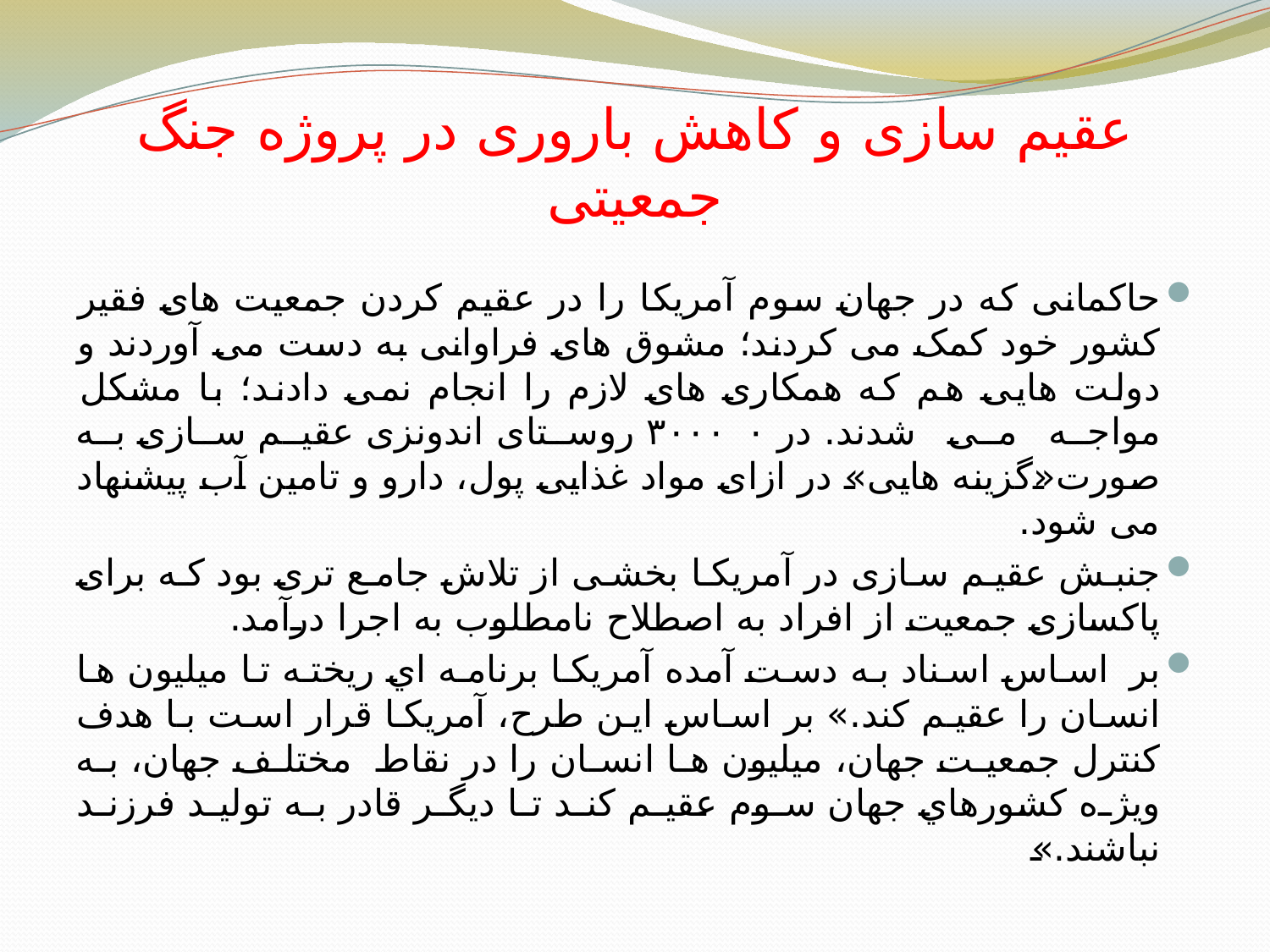

# عقیم سازی و کاهش باروری در پروژه جنگ جمعیتی
حاکمانی که در جهان سوم آمریکا را در عقیم کردن جمعیت های فقیر کشور خود کمک می کردند؛ مشوق های فراوانی به دست می آوردند و دولت هایی هم که همکاری های لازم را انجام نمی دادند؛ با مشکل مواجه می شدند. در ۳۰۰۰۰ روستای اندونزی عقیم سازی به صورت«گزینه هایی» در ازای مواد غذایی پول، دارو و تامین آب پیشنهاد می شود.
جنبش عقیم سازی در آمریکا بخشی از تلاش جامع تری بود که برای پاکسازی جمعیت از افراد به اصطلاح نامطلوب به اجرا درآمد.
بر اساس اسناد به دست آمده آمريكا برنامه اي ريخته تا ميليون ها انسان را عقيم كند.» بر اساس اين طرح، آمريكا قرار است با هدف كنترل جمعيت جهان، ميليون ها انسان را در نقاط مختلف جهان، به ويژه كشورهاي جهان سوم عقيم كند تا ديگر قادر به توليد فرزند نباشند.»